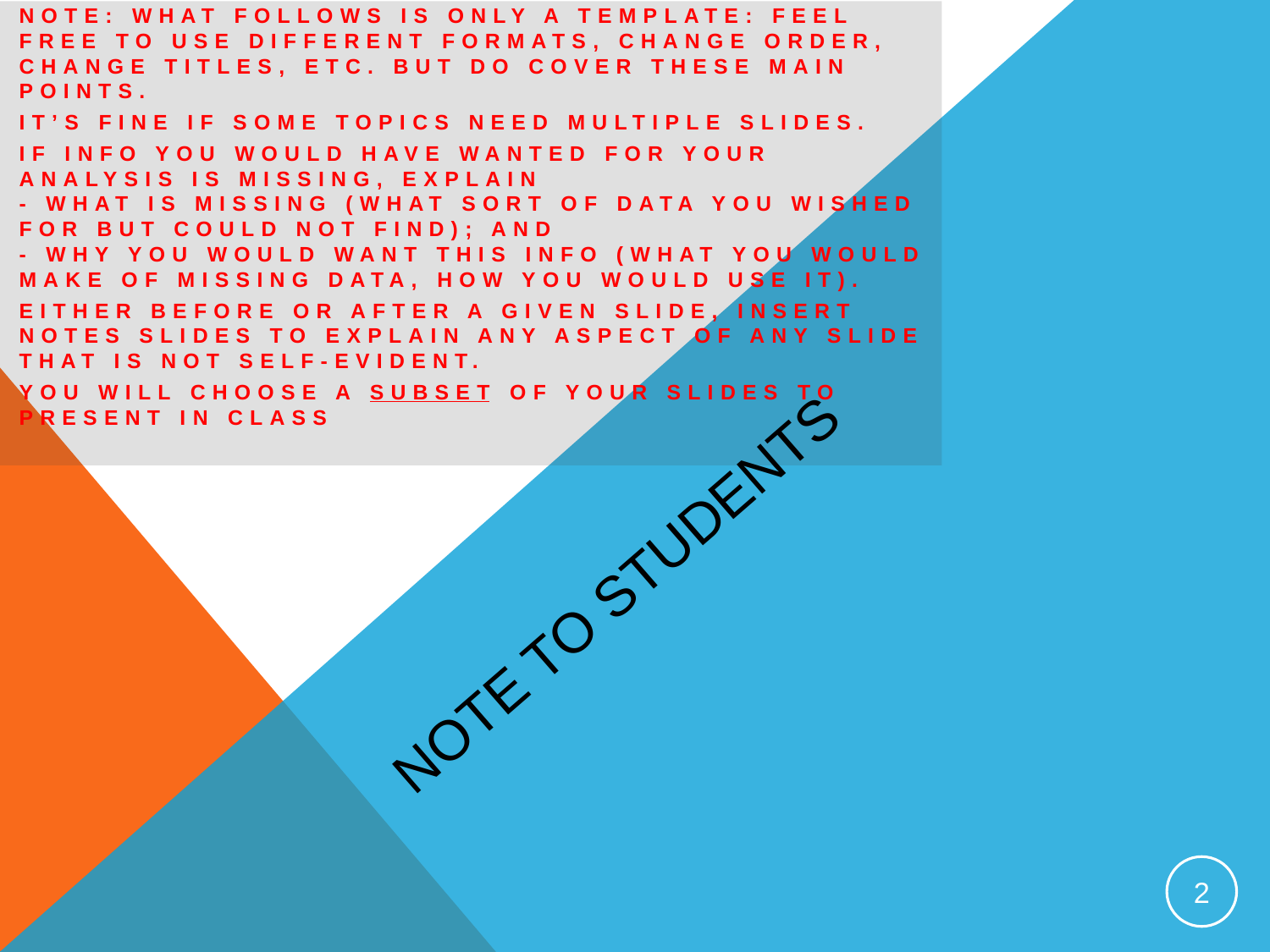

NOTE: what follows IS ONLY A TEMPLATE: FEEL FREE TO USE DIFFERENT FORMATs, change order, change titles, etc. But do cover these main points.
it’s fine if Some topics need multiple slides.
If info you would have wanted for your analysis is missing, explain
- what is missing (what sort of data you wished for but could not find); and
- why you would want this info (what you would make of missing data, how you would use it).
either before or after a given slide, insert notes slides to explain any aspect of any slide that is not self-evident.
YOu will choose a subset of your slides to present in class
# note to students
2